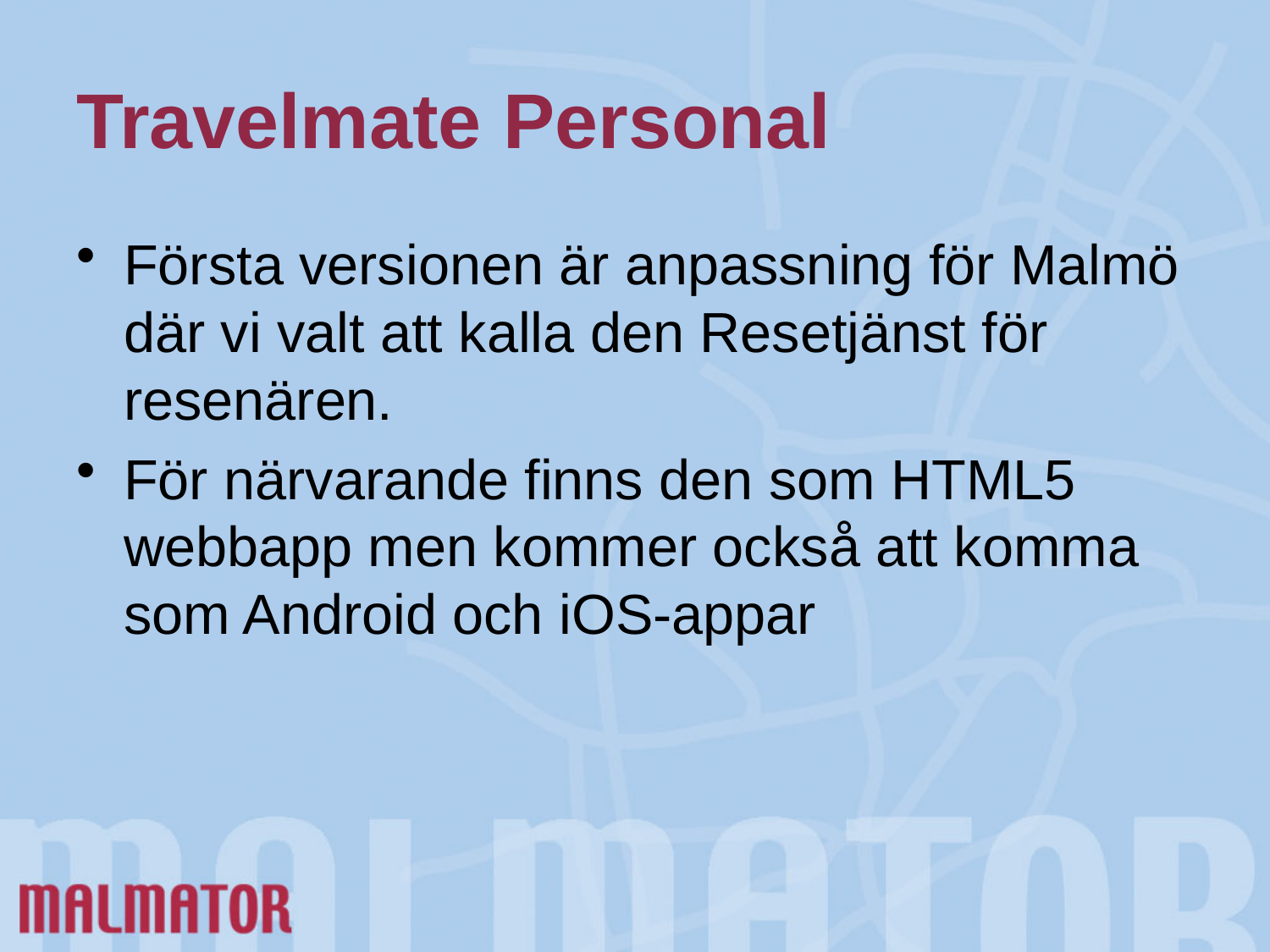

# Travelmate Personal
Första versionen är anpassning för Malmö där vi valt att kalla den Resetjänst för resenären.
För närvarande finns den som HTML5 webbapp men kommer också att komma som Android och iOS-appar